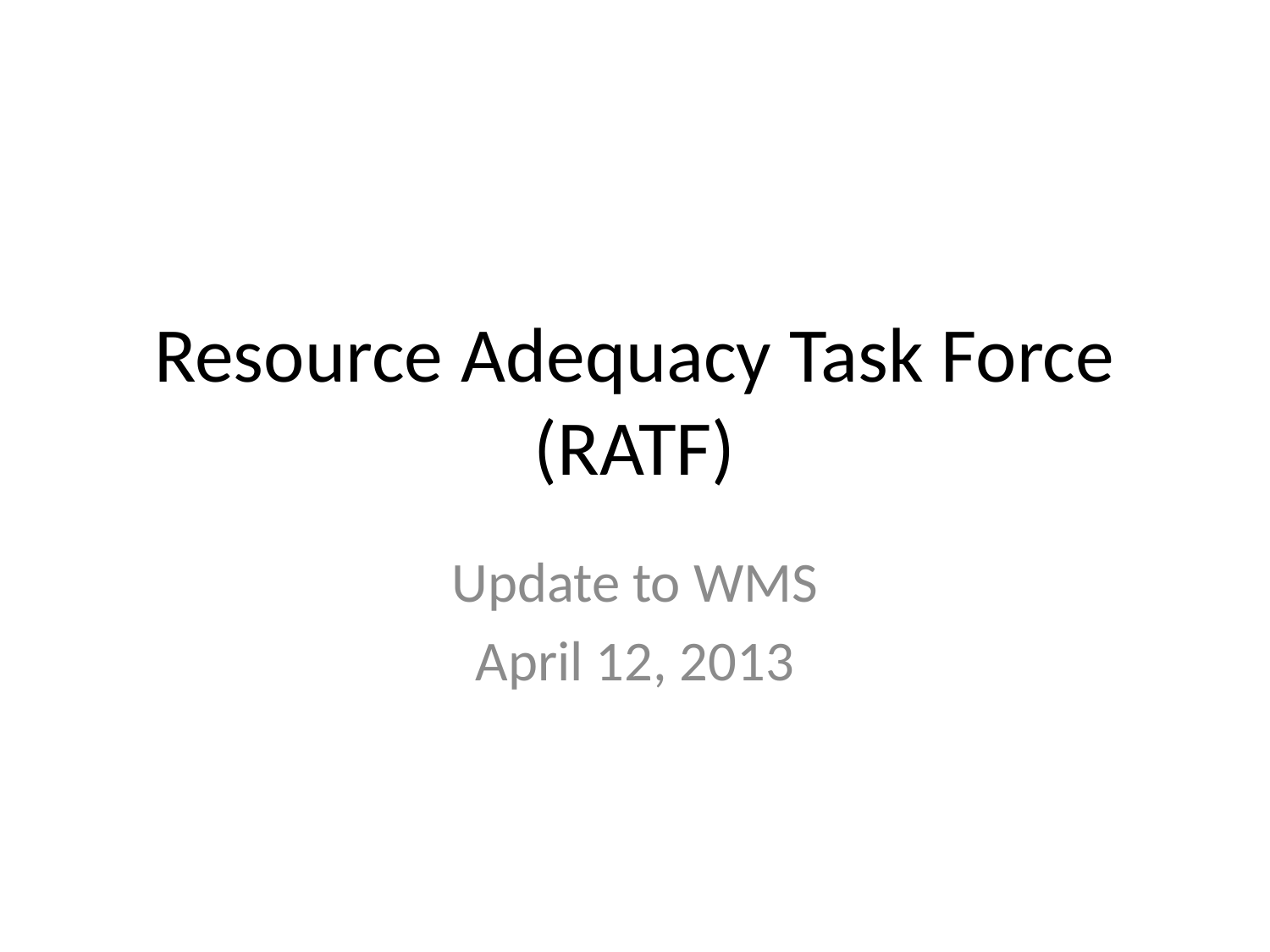

# Resource Adequacy Task Force (RATF)
Update to WMS
April 12, 2013